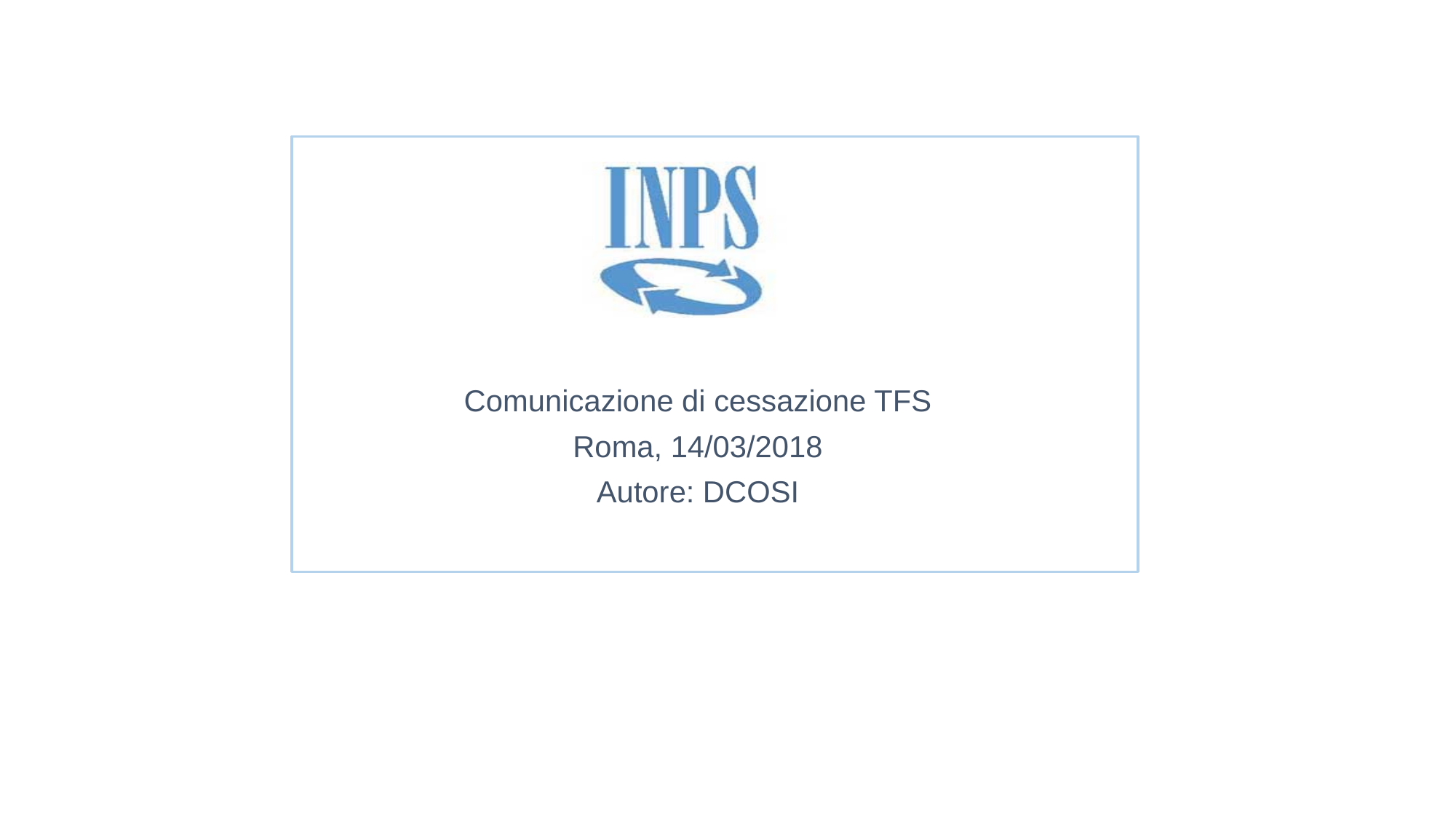

Comunicazione di cessazione TFS
Roma, 14/03/2018
Autore: DCOSI